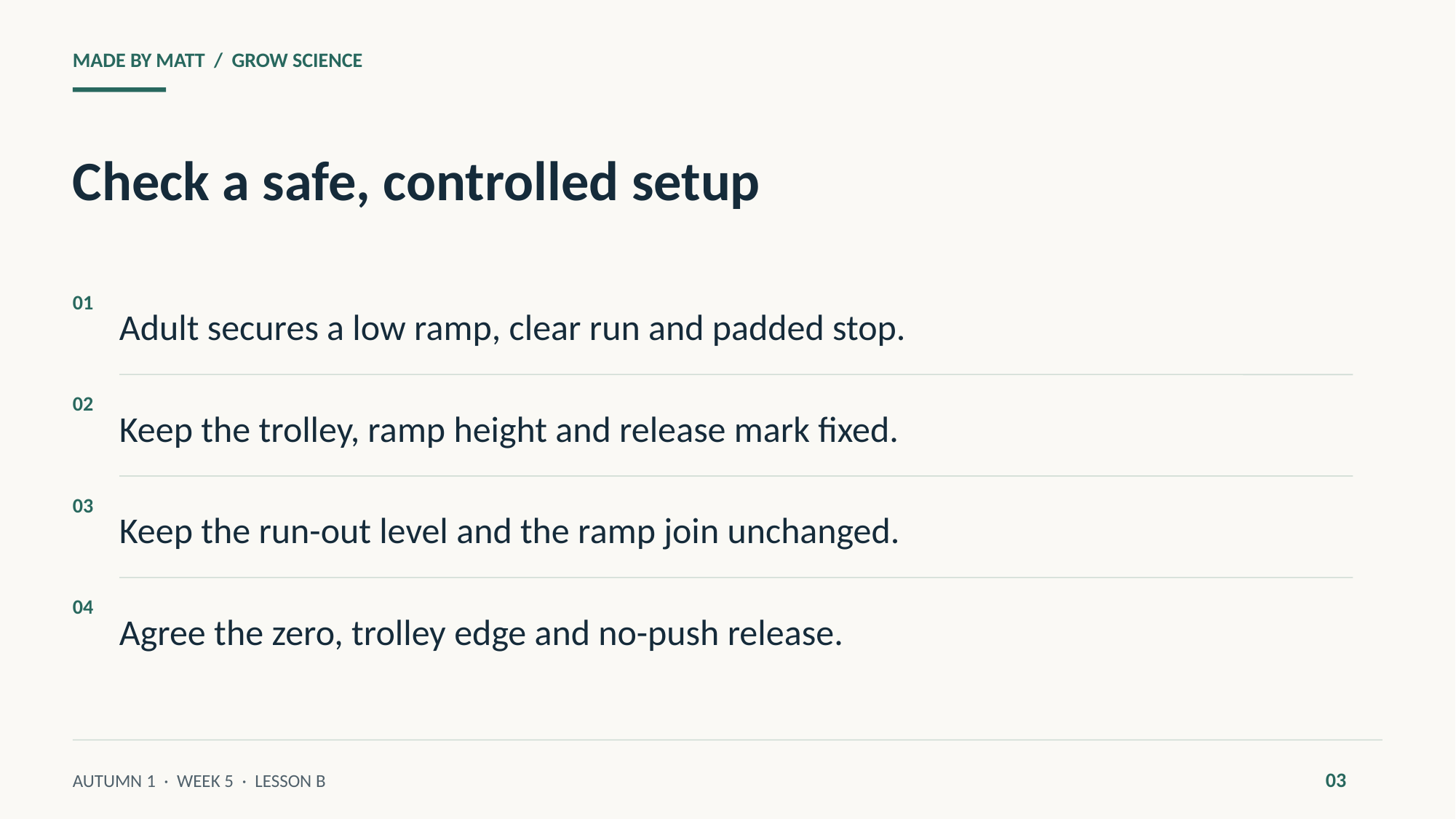

MADE BY MATT  /  GROW SCIENCE

Check a safe, controlled setup
Adult secures a low ramp, clear run and padded stop.
01

Keep the trolley, ramp height and release mark fixed.
02

Keep the run-out level and the ramp join unchanged.
03

Agree the zero, trolley edge and no-push release.
04

03
AUTUMN 1  ·  WEEK 5  ·  LESSON B